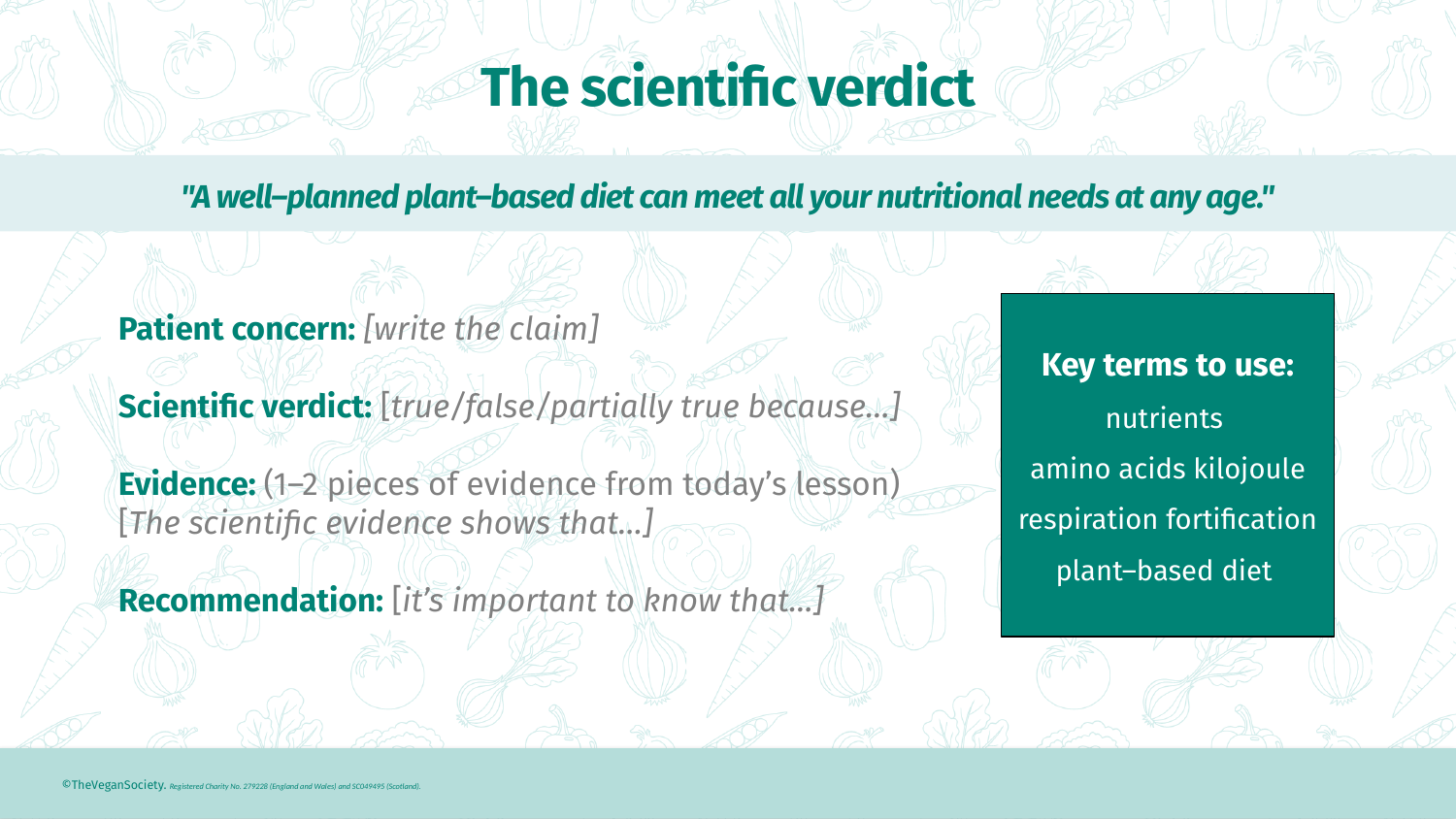

The scientific verdict
# "A well–planned plant–based diet can meet all your nutritional needs at any age."​

Key terms to use:
nutrients
amino acids kilojoule respiration fortification plant–based diet
Patient concern: [write the claim]

Scientific verdict: [true/false/partially true because…]

Evidence: (1–2 pieces of evidence from today’s lesson)
[The scientific evidence shows that…]

Recommendation: [it’s important to know that…]